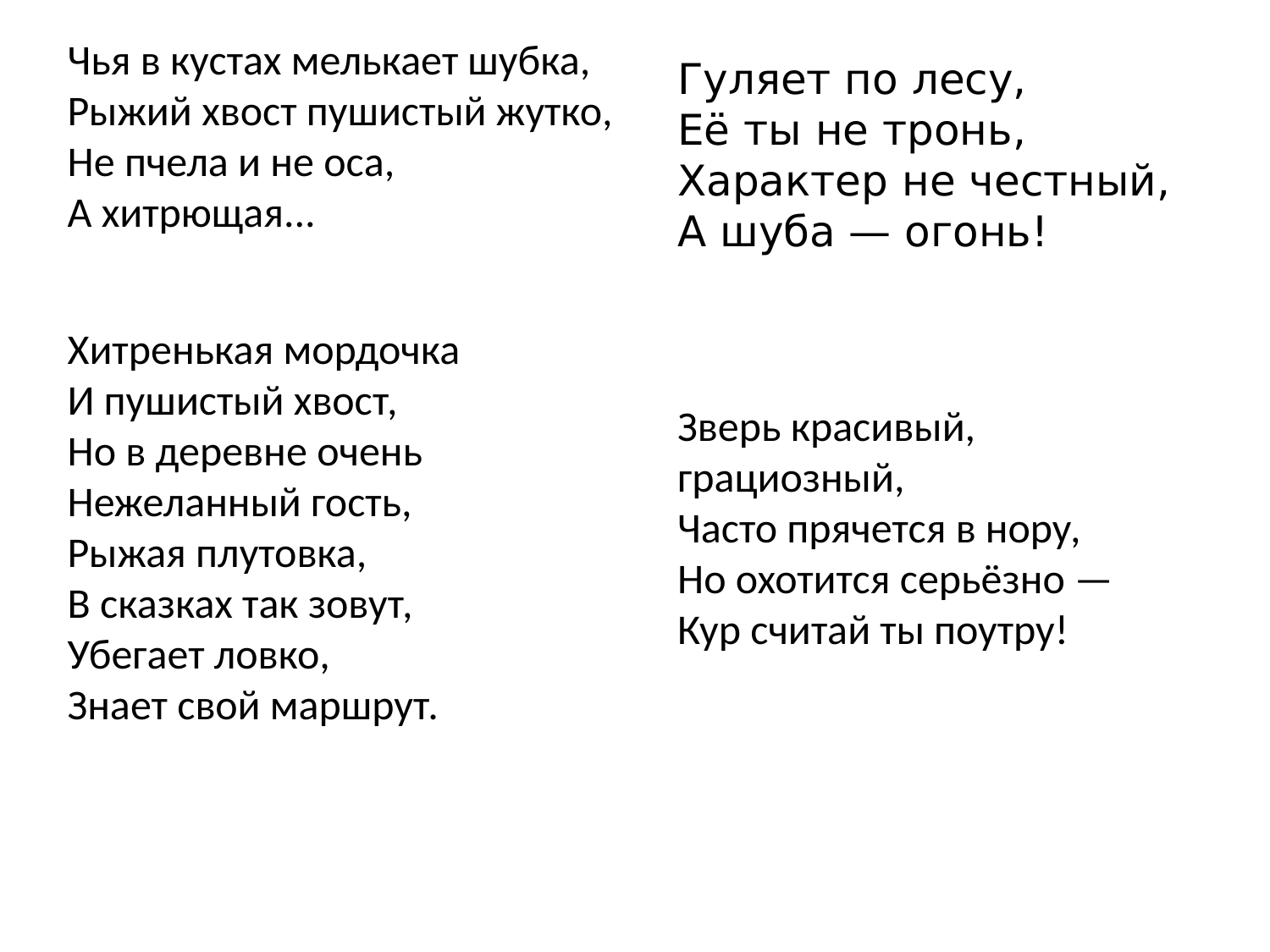

Чья в кустах мелькает шубка,
Рыжий хвост пушистый жутко,
Не пчела и не оса,
А хитрющая...
Гуляет по лесу,
Её ты не тронь,
Характер не честный,
А шуба — огонь!
Хитренькая мордочка
И пушистый хвост,
Но в деревне очень
Нежеланный гость,
Рыжая плутовка,
В сказках так зовут,
Убегает ловко,
Знает свой маршрут.
Зверь красивый, грациозный,
Часто прячется в нору,
Но охотится серьёзно —
Кур считай ты поутру!